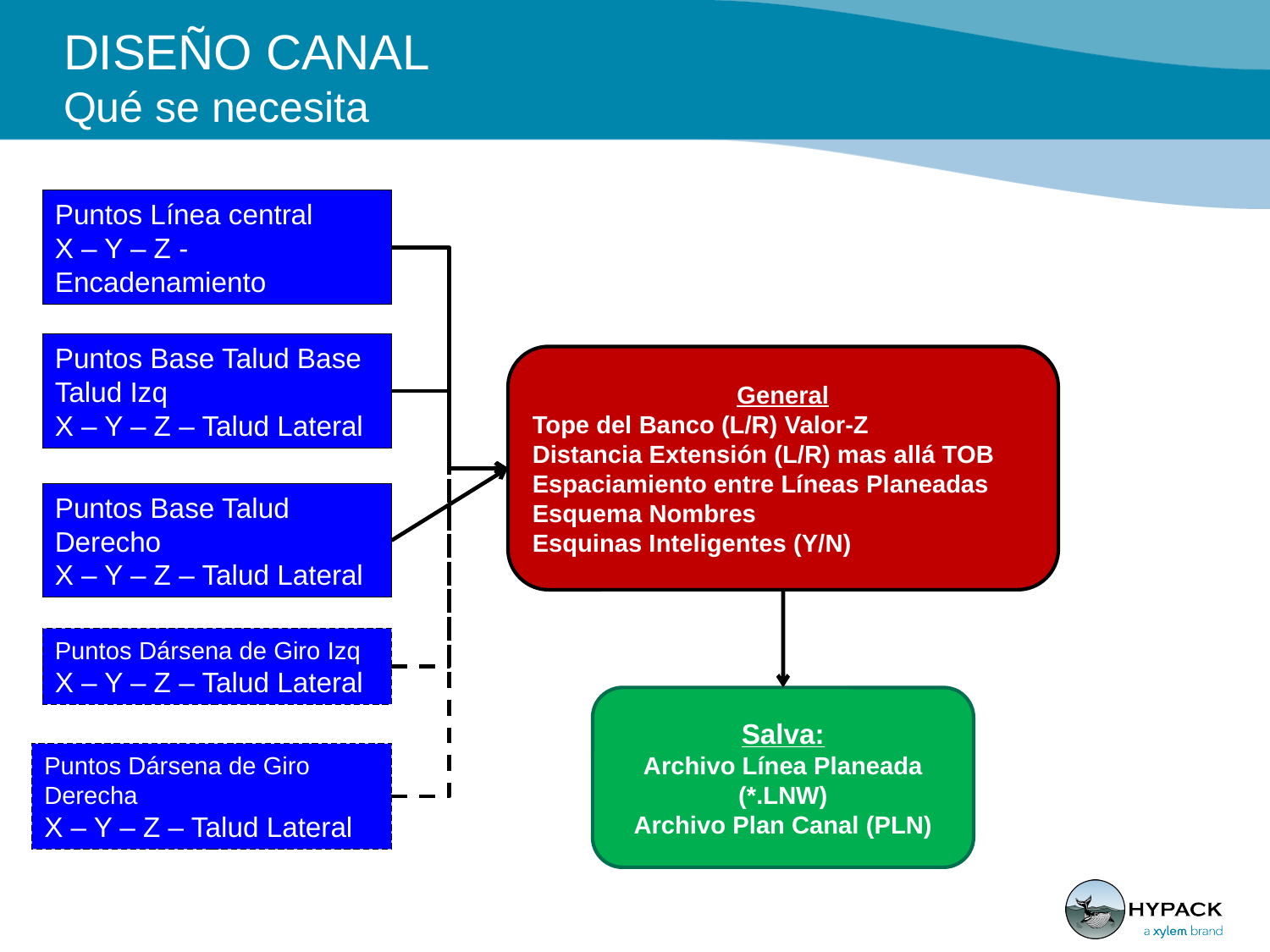

# DISEÑO CANAL Qué se necesita
Puntos Línea central
X – Y – Z - Encadenamiento
Puntos Base Talud Base Talud Izq
X – Y – Z – Talud Lateral
General
Tope del Banco (L/R) Valor-Z
Distancia Extensión (L/R) mas allá TOB
Espaciamiento entre Líneas Planeadas
Esquema Nombres
Esquinas Inteligentes (Y/N)
Puntos Base Talud Derecho
X – Y – Z – Talud Lateral
Puntos Dársena de Giro Izq
X – Y – Z – Talud Lateral
Salva:
Archivo Línea Planeada (*.LNW)
Archivo Plan Canal (PLN)
Puntos Dársena de Giro Derecha
X – Y – Z – Talud Lateral